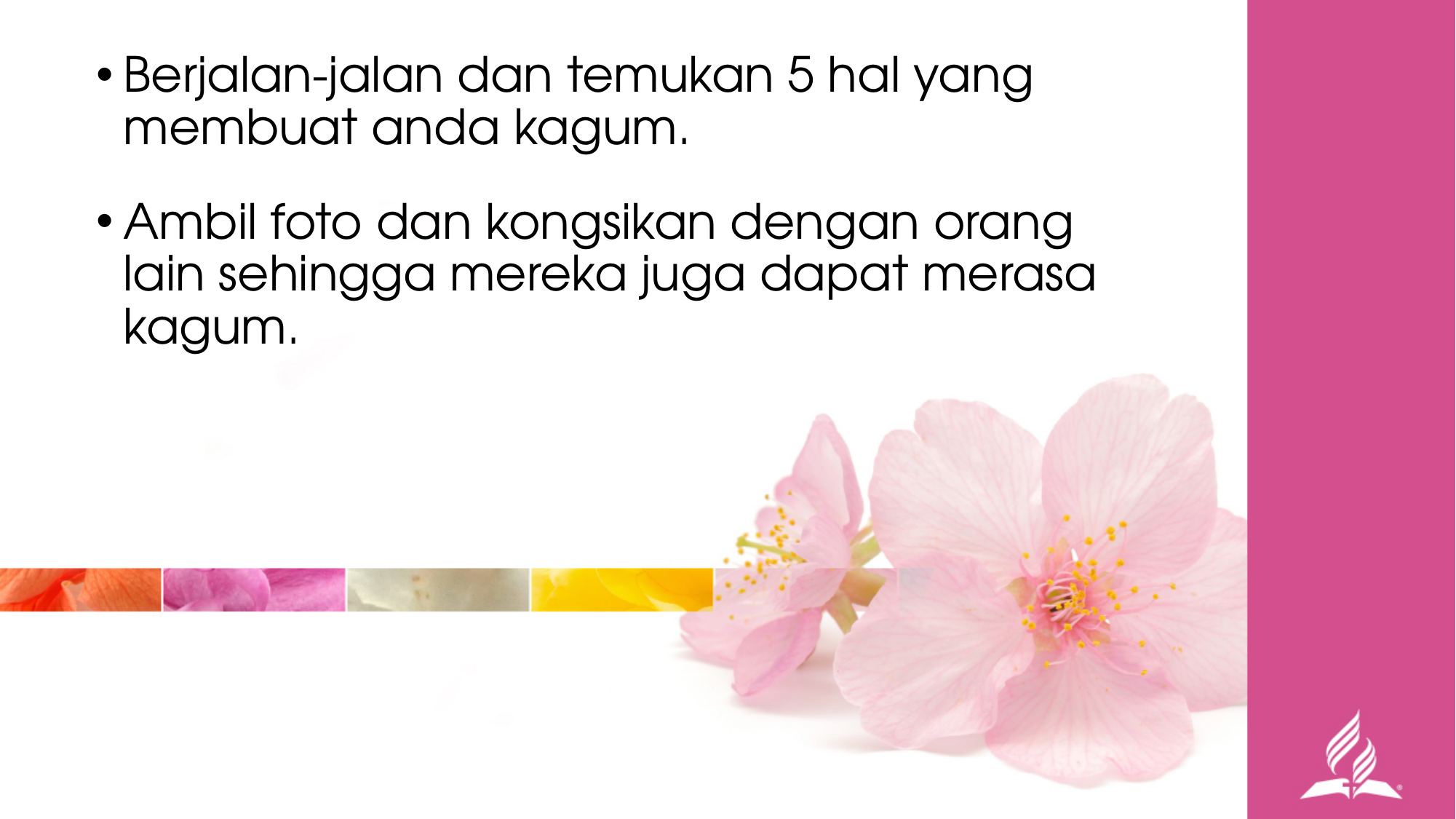

Berjalan-jalan dan temukan 5 hal yang membuat anda kagum.

Ambil foto dan kongsikan dengan orang lain sehingga mereka juga dapat merasa kagum.